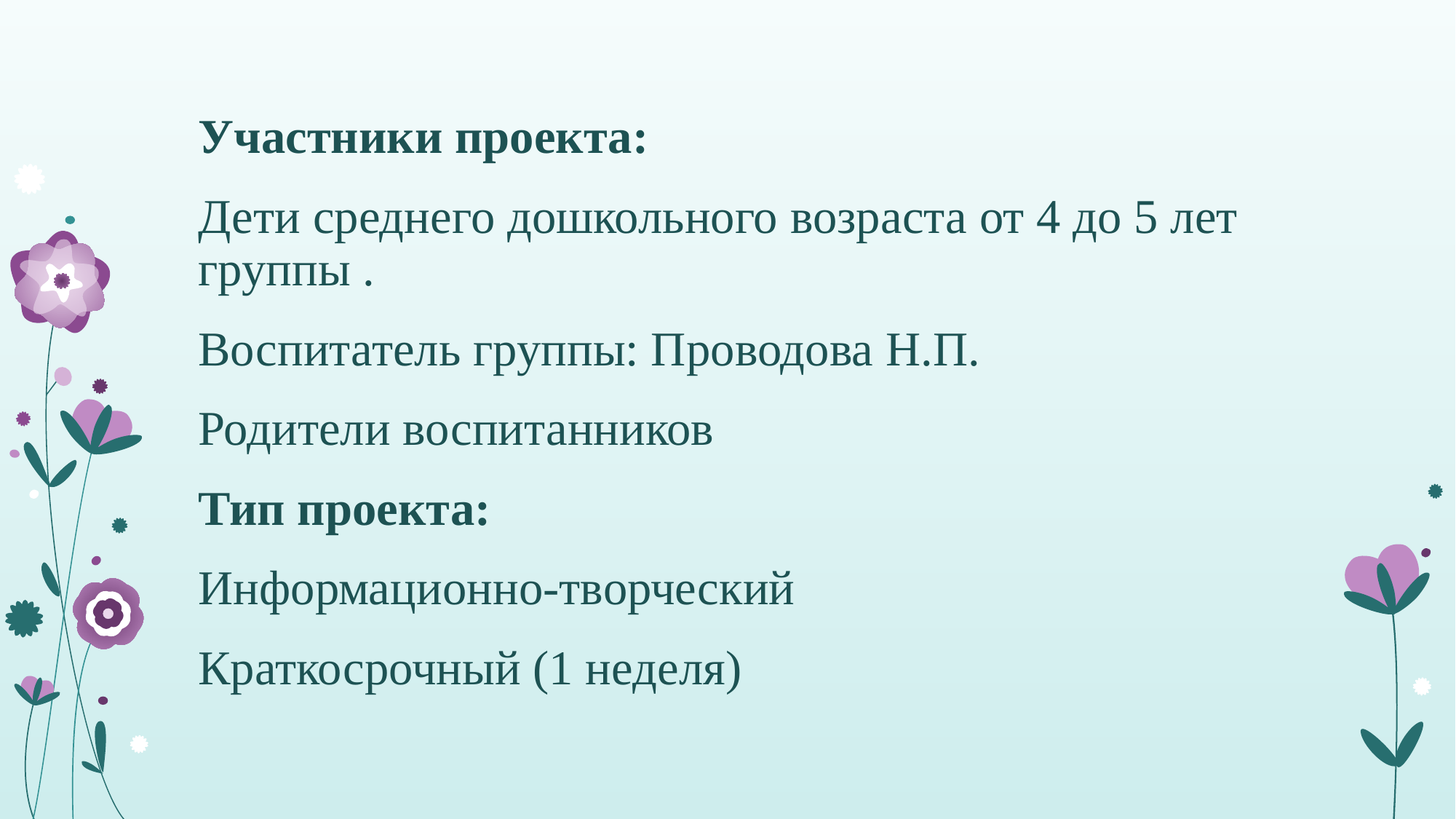

Участники проекта:
Дети среднего дошкольного возраста от 4 до 5 лет группы .
Воспитатель группы: Проводова Н.П.
Родители воспитанников
Тип проекта:
Информационно-творческий
Краткосрочный (1 неделя)